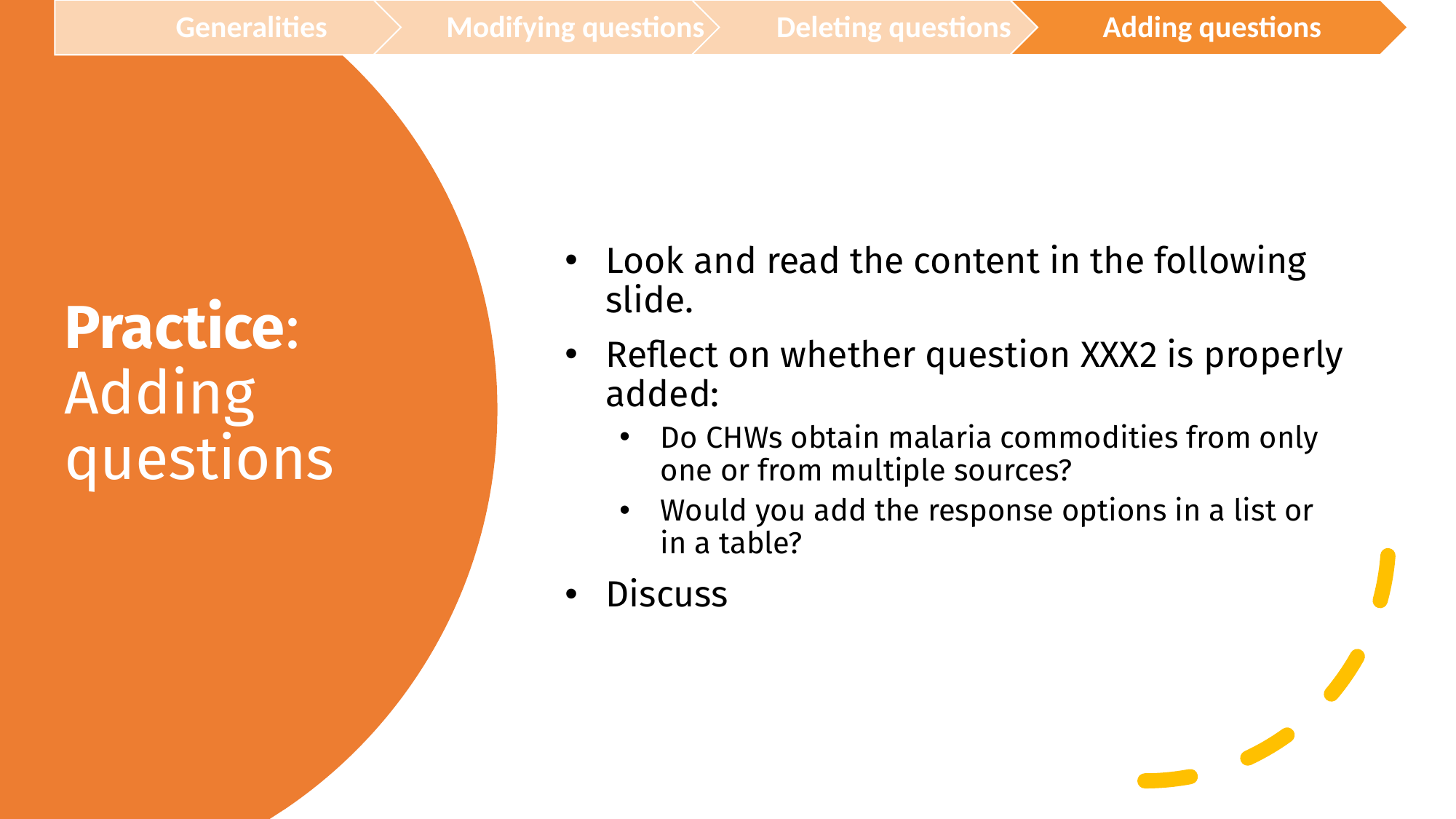

Generalities
Modifying questions
Deleting questions
Adding questions
Look and read the content in the following slide.
Reflect on whether question XXX2 is properly added:
Do CHWs obtain malaria commodities from only one or from multiple sources?
Would you add the response options in a list or in a table?
Discuss
# Practice: Adding questions